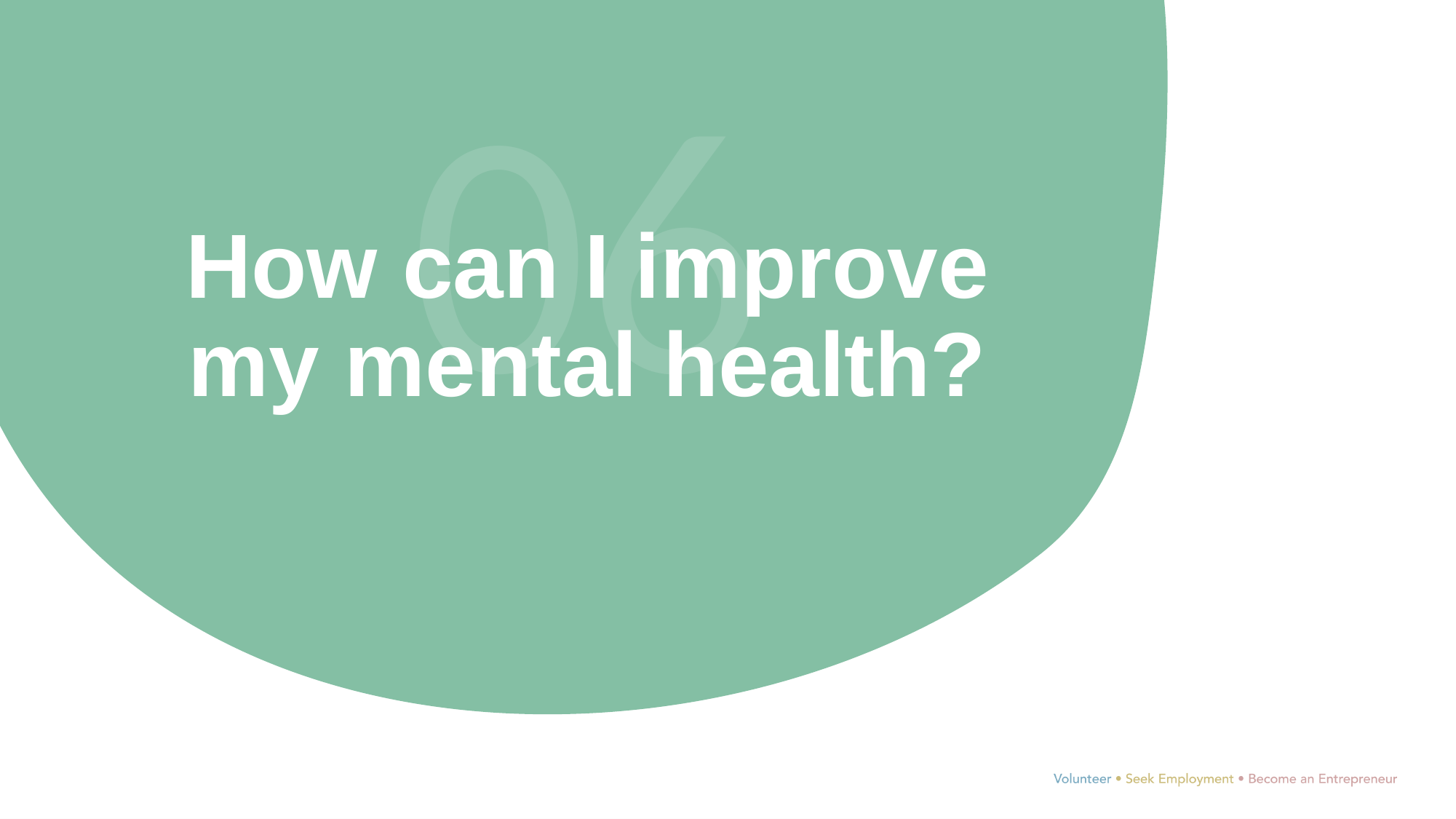

06
How can I improve my mental health?